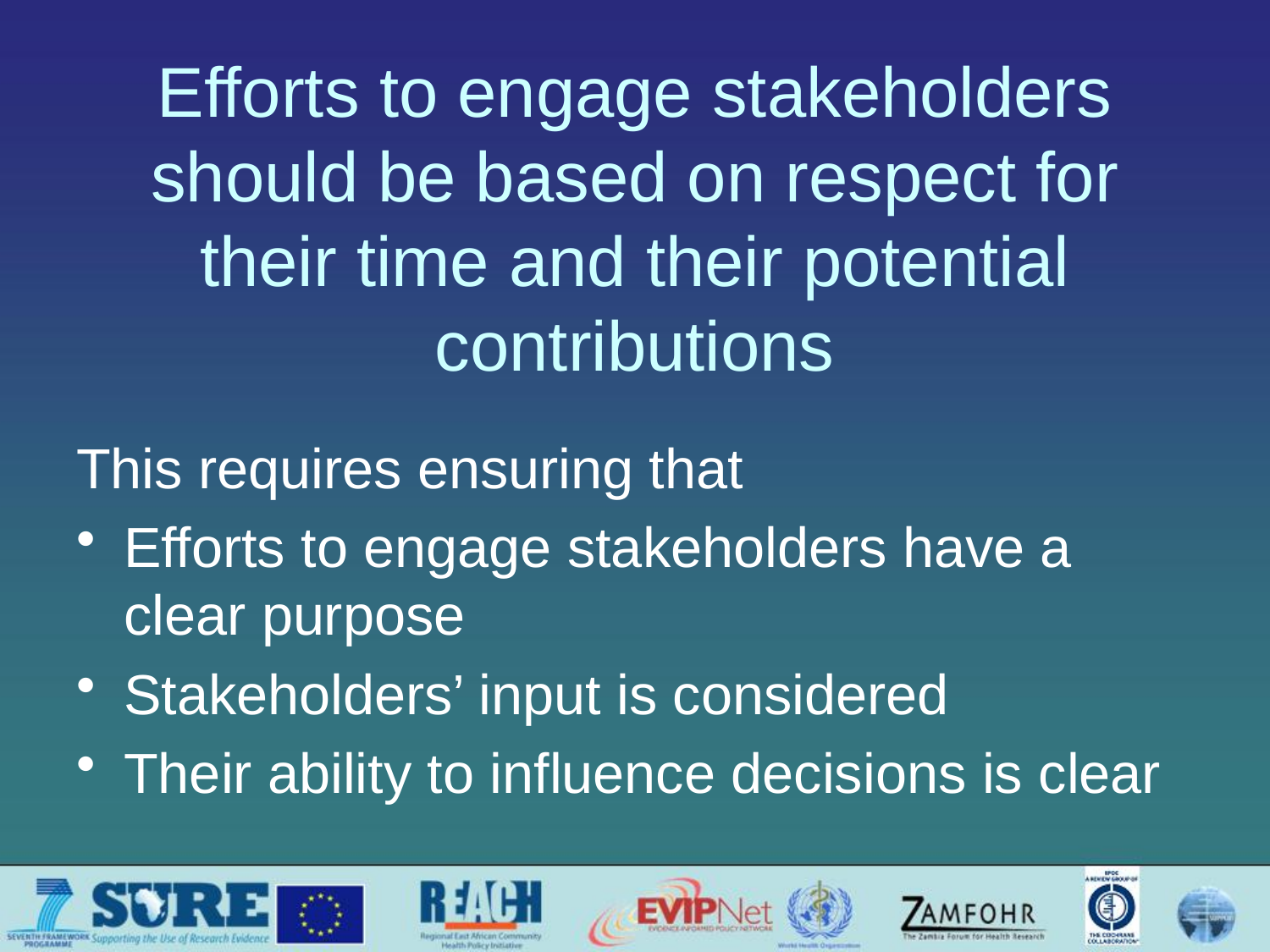

# Efforts to engage stakeholders should be based on respect for their time and their potential contributions
This requires ensuring that
Efforts to engage stakeholders have a clear purpose
Stakeholders’ input is considered
Their ability to influence decisions is clear